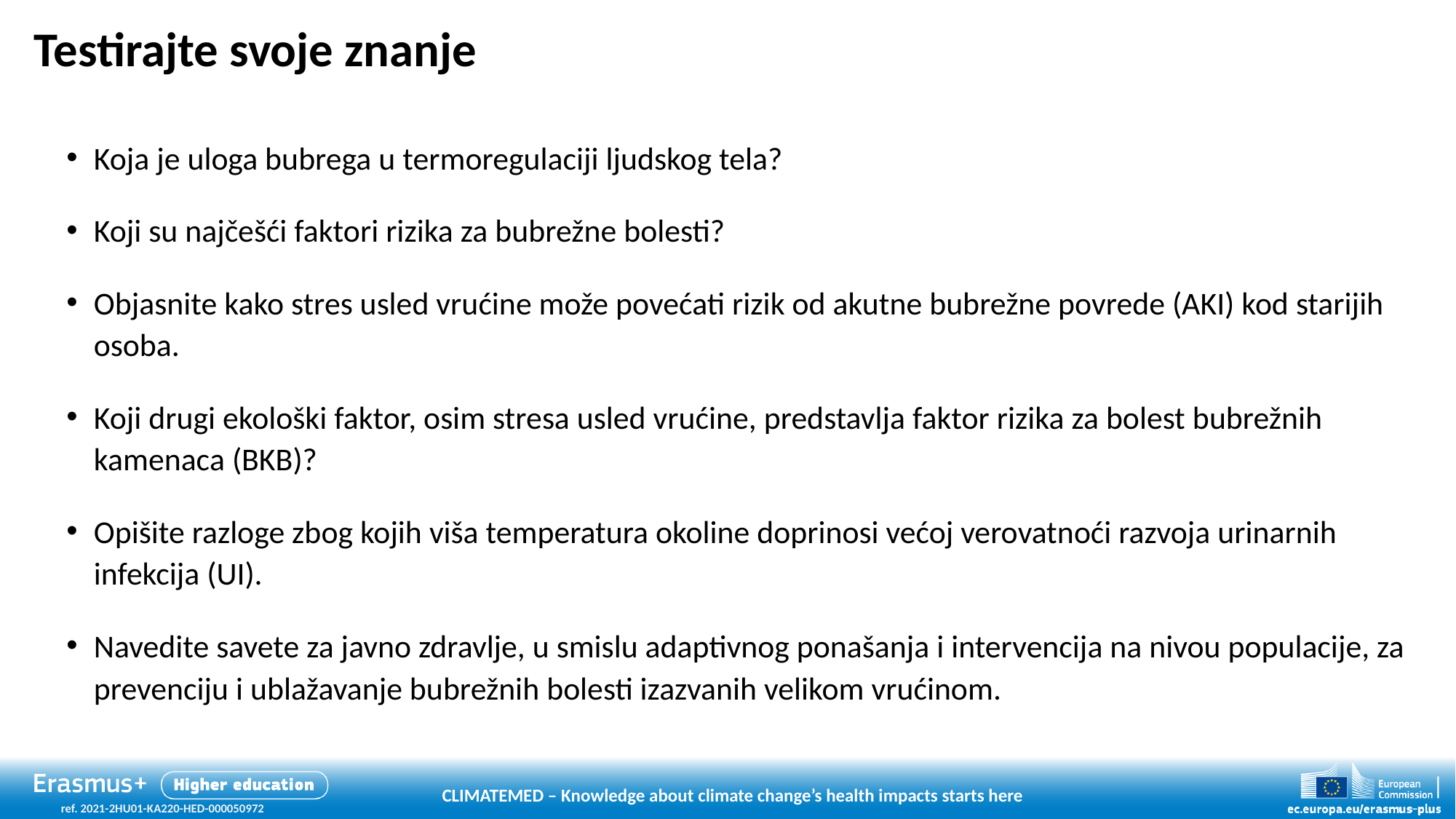

# Testirajte svoje znanje
Koja je uloga bubrega u termoregulaciji ljudskog tela?
Koji su najčešći faktori rizika za bubrežne bolesti?
Objasnite kako stres usled vrućine može povećati rizik od akutne bubrežne povrede (AKI) kod starijih osoba.
Koji drugi ekološki faktor, osim stresa usled vrućine, predstavlja faktor rizika za bolest bubrežnih kamenaca (BKB)?
Opišite razloge zbog kojih viša temperatura okoline doprinosi većoj verovatnoći razvoja urinarnih infekcija (UI).
Navedite savete za javno zdravlje, u smislu adaptivnog ponašanja i intervencija na nivou populacije, za prevenciju i ublažavanje bubrežnih bolesti izazvanih velikom vrućinom.